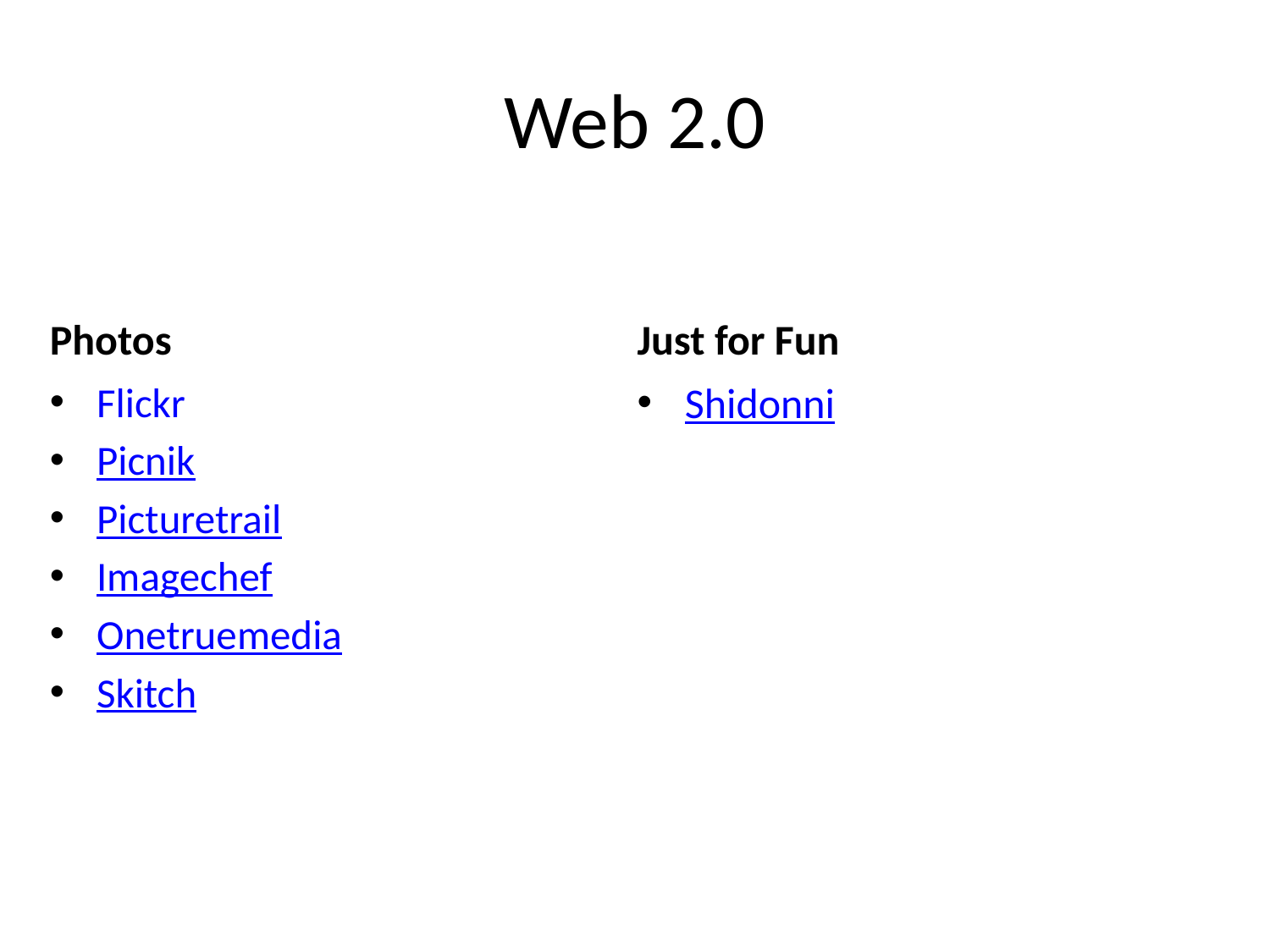

# Web 2.0
Photos
Just for Fun
Flickr
Picnik
Picturetrail
Imagechef
Onetruemedia
Skitch

Shidonni